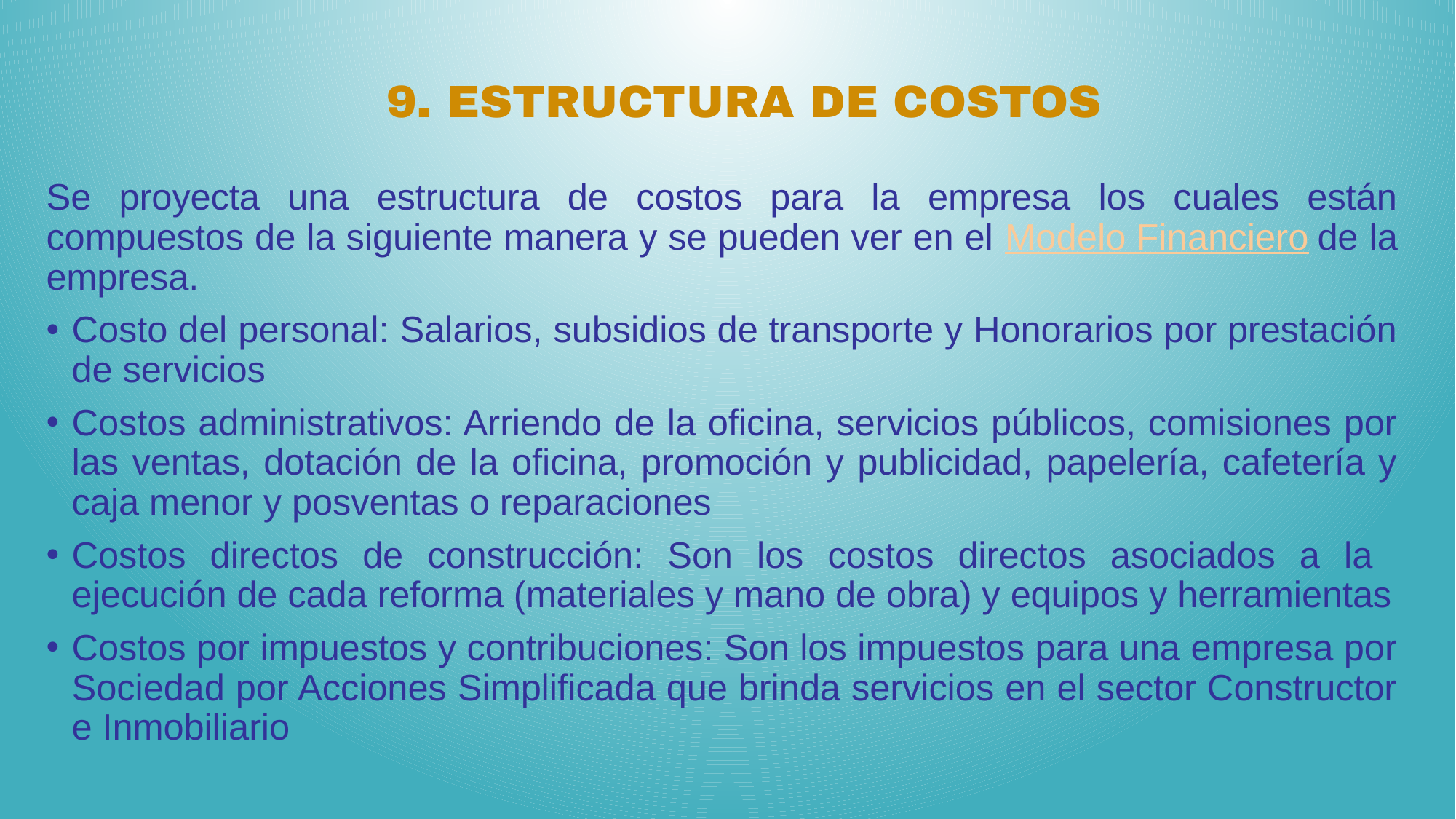

9. ESTRUCTURA DE COSTOS
Se proyecta una estructura de costos para la empresa los cuales están compuestos de la siguiente manera y se pueden ver en el Modelo Financiero de la empresa.
Costo del personal: Salarios, subsidios de transporte y Honorarios por prestación de servicios
Costos administrativos: Arriendo de la oficina, servicios públicos, comisiones por las ventas, dotación de la oficina, promoción y publicidad, papelería, cafetería y caja menor y posventas o reparaciones
Costos directos de construcción: Son los costos directos asociados a la  ejecución de cada reforma (materiales y mano de obra) y equipos y herramientas
Costos por impuestos y contribuciones: Son los impuestos para una empresa por Sociedad por Acciones Simplificada que brinda servicios en el sector Constructor e Inmobiliario